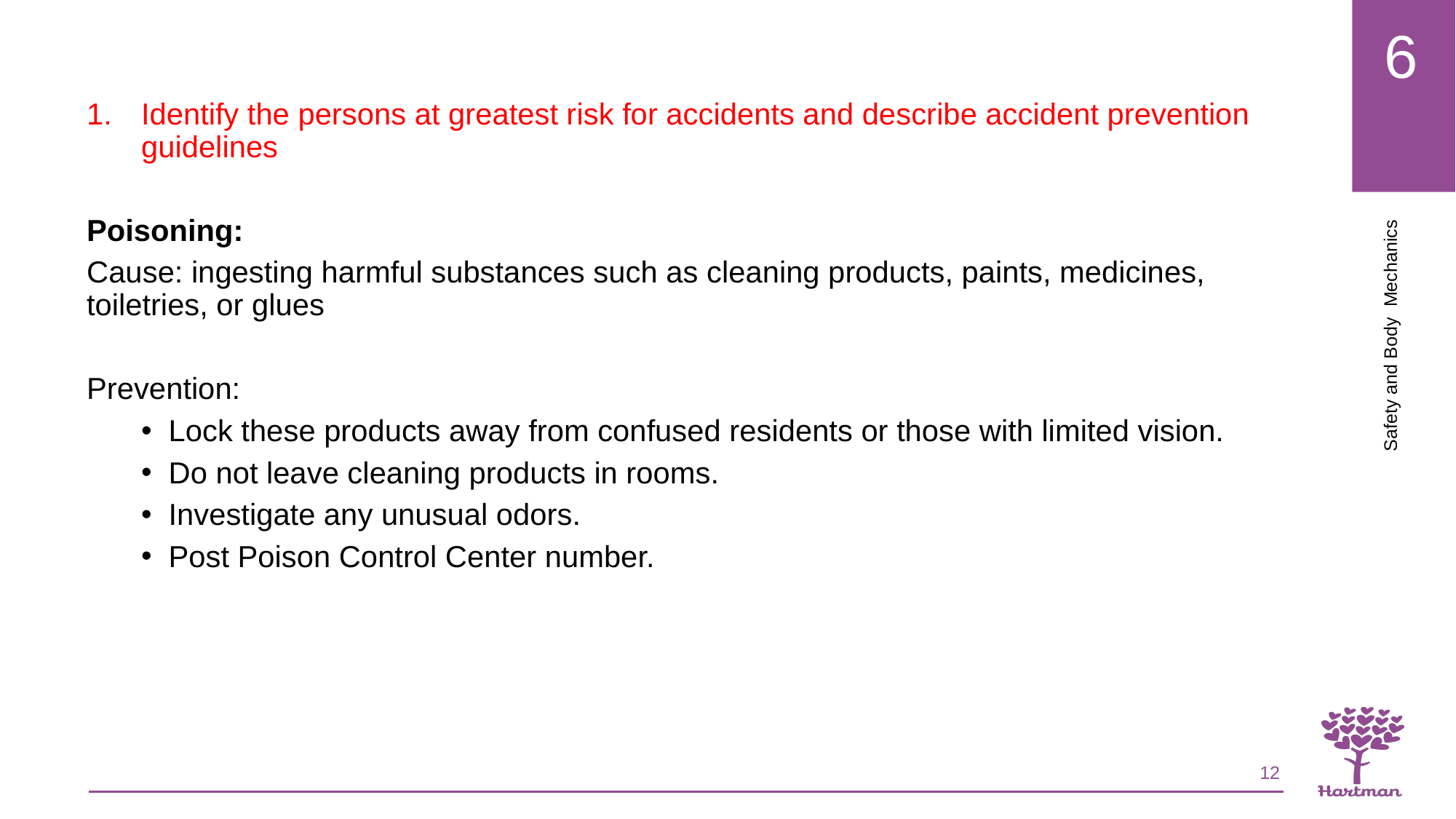

Identify the persons at greatest risk for accidents and describe accident prevention guidelines

Poisoning:
Cause: ingesting harmful substances such as cleaning products, paints, medicines, toiletries, or glues

Prevention:
Lock these products away from confused residents or those with limited vision.
Do not leave cleaning products in rooms.
Investigate any unusual odors.
Post Poison Control Center number.
12